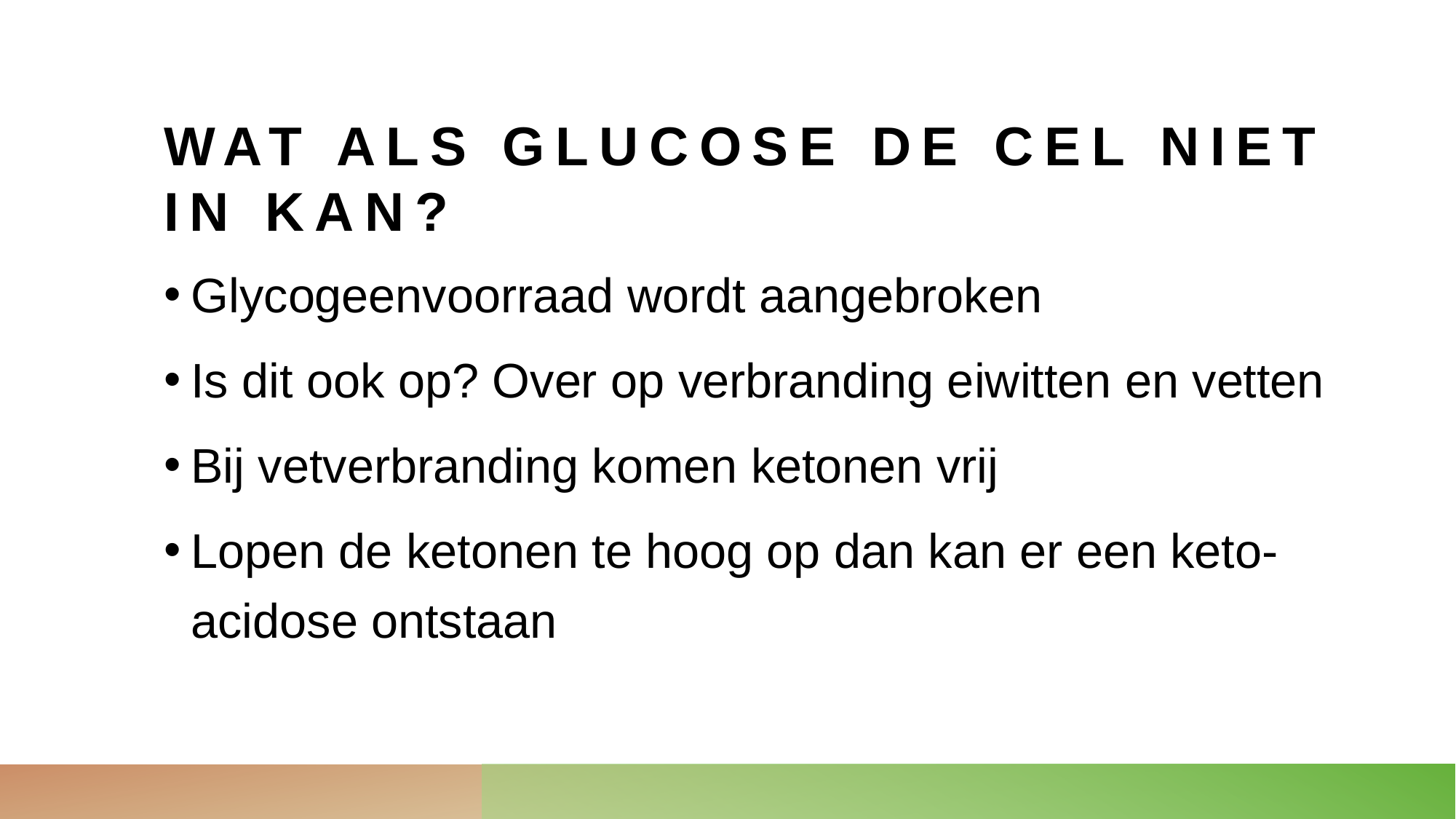

# Wat als glucose de cel niet in kan?
Glycogeenvoorraad wordt aangebroken
Is dit ook op? Over op verbranding eiwitten en vetten
Bij vetverbranding komen ketonen vrij
Lopen de ketonen te hoog op dan kan er een keto-acidose ontstaan